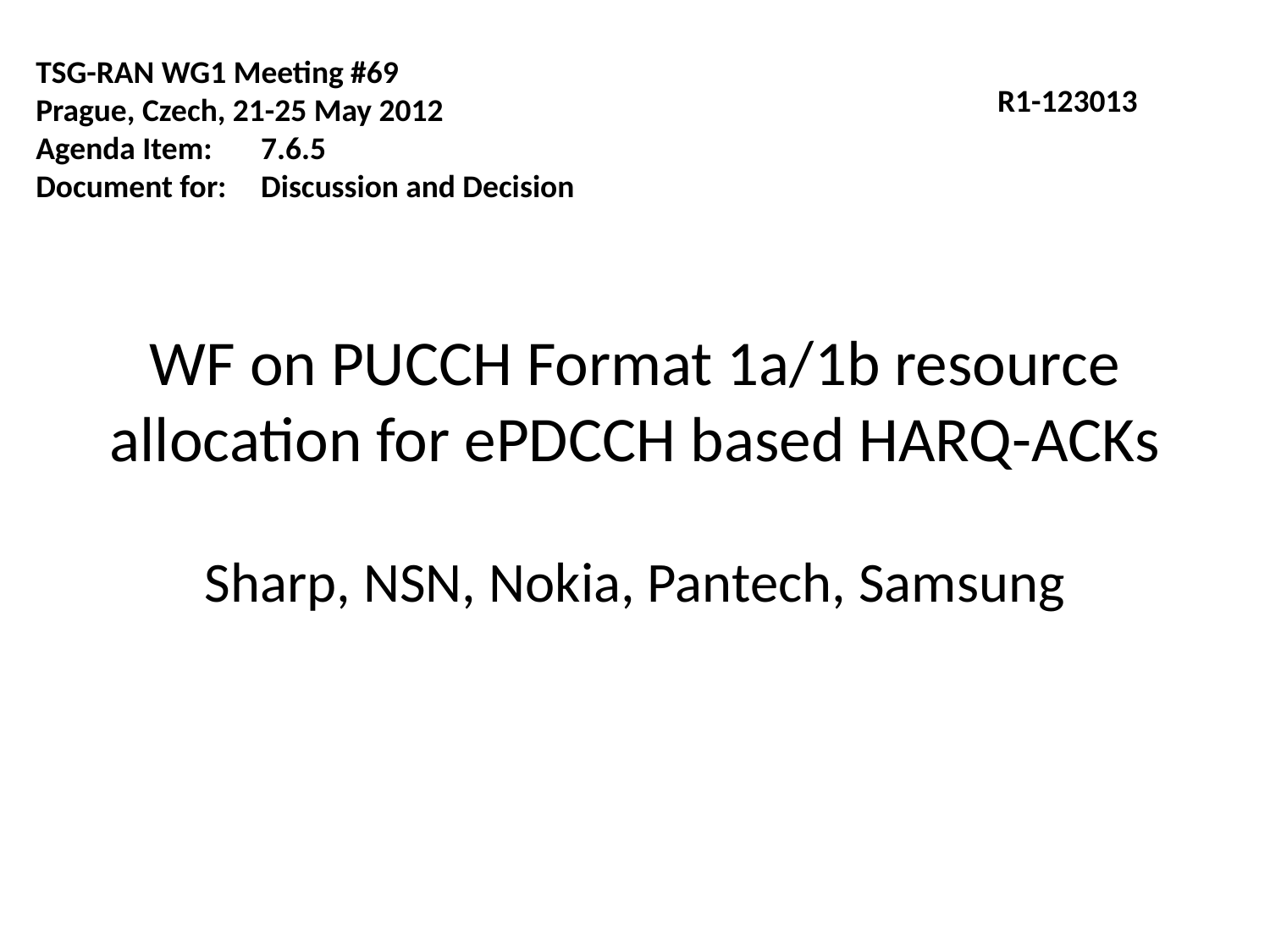

TSG-RAN WG1 Meeting #69
Prague, Czech, 21-25 May 2012
Agenda Item:	7.6.5
Document for:	Discussion and Decision
R1-123013
# WF on PUCCH Format 1a/1b resource allocation for ePDCCH based HARQ-ACKs
Sharp, NSN, Nokia, Pantech, Samsung